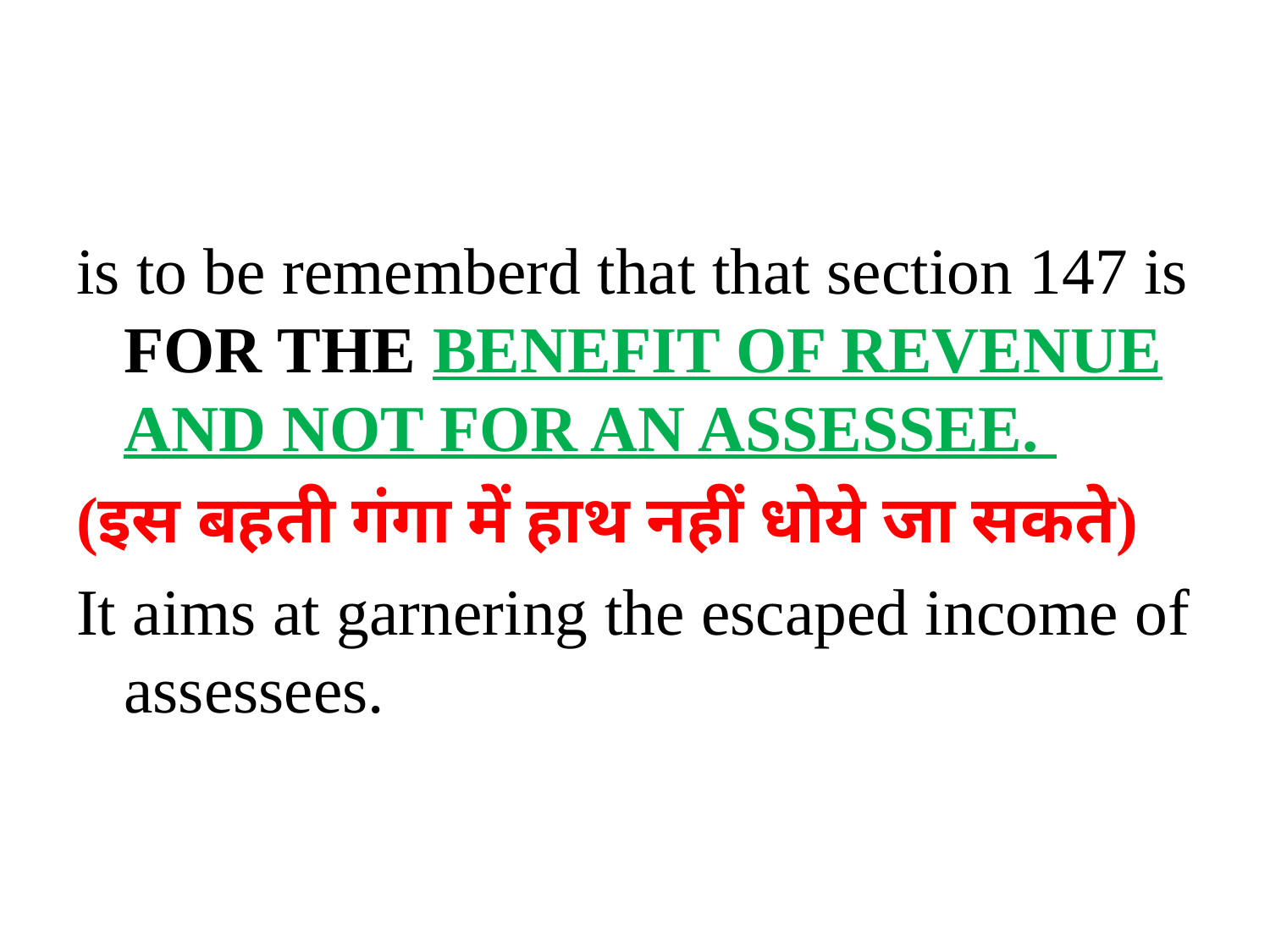

#
is to be rememberd that that section 147 is FOR THE BENEFIT OF REVENUE AND NOT FOR AN ASSESSEE.
(इस बहती गंगा में हाथ नहीं धोये जा सकते)
It aims at garnering the escaped income of assessees.